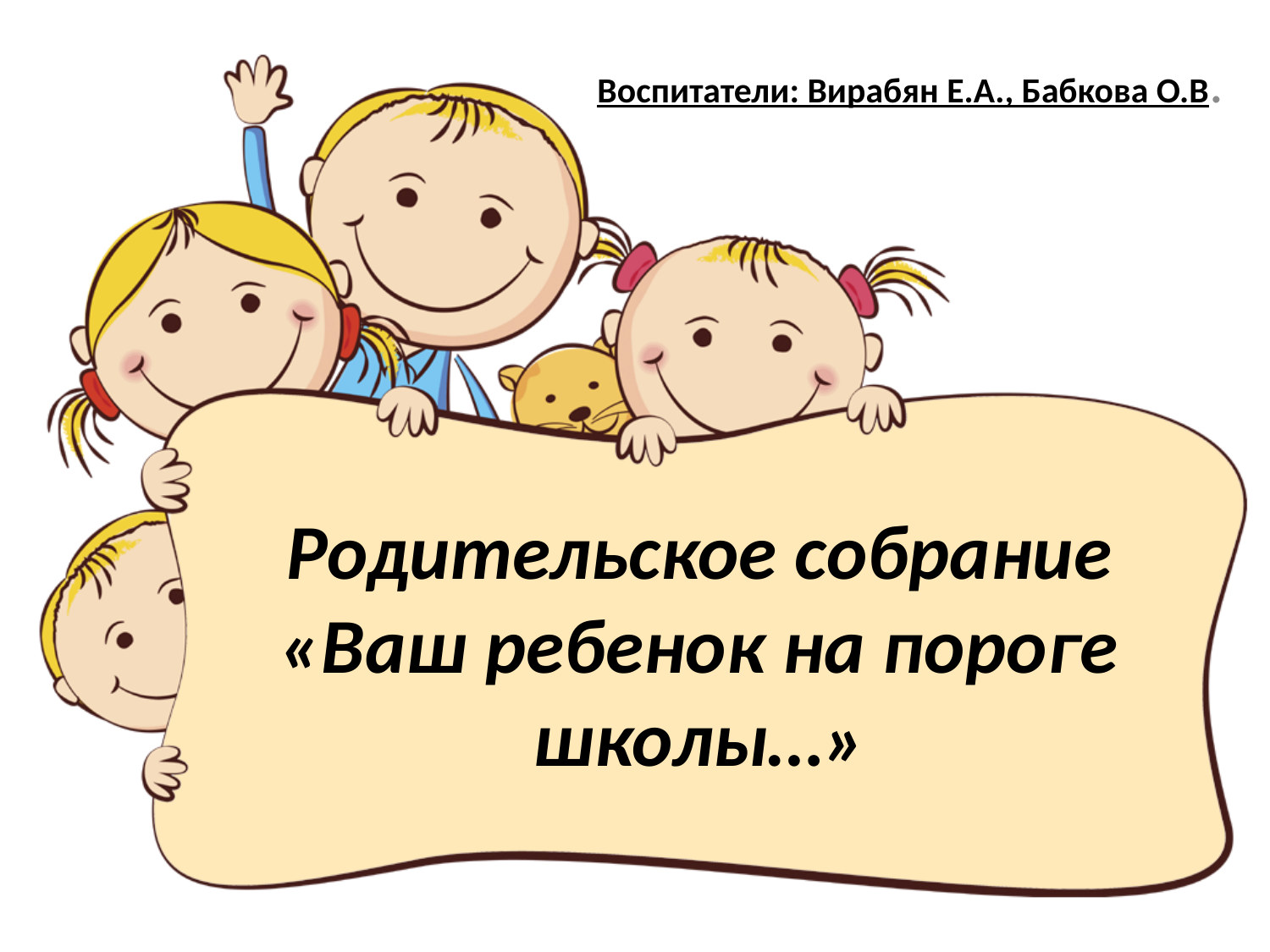

Воспитатели: Вирабян Е.А., Бабкова О.В.
# Родительское собрание «Ваш ребенок на пороге школы…»